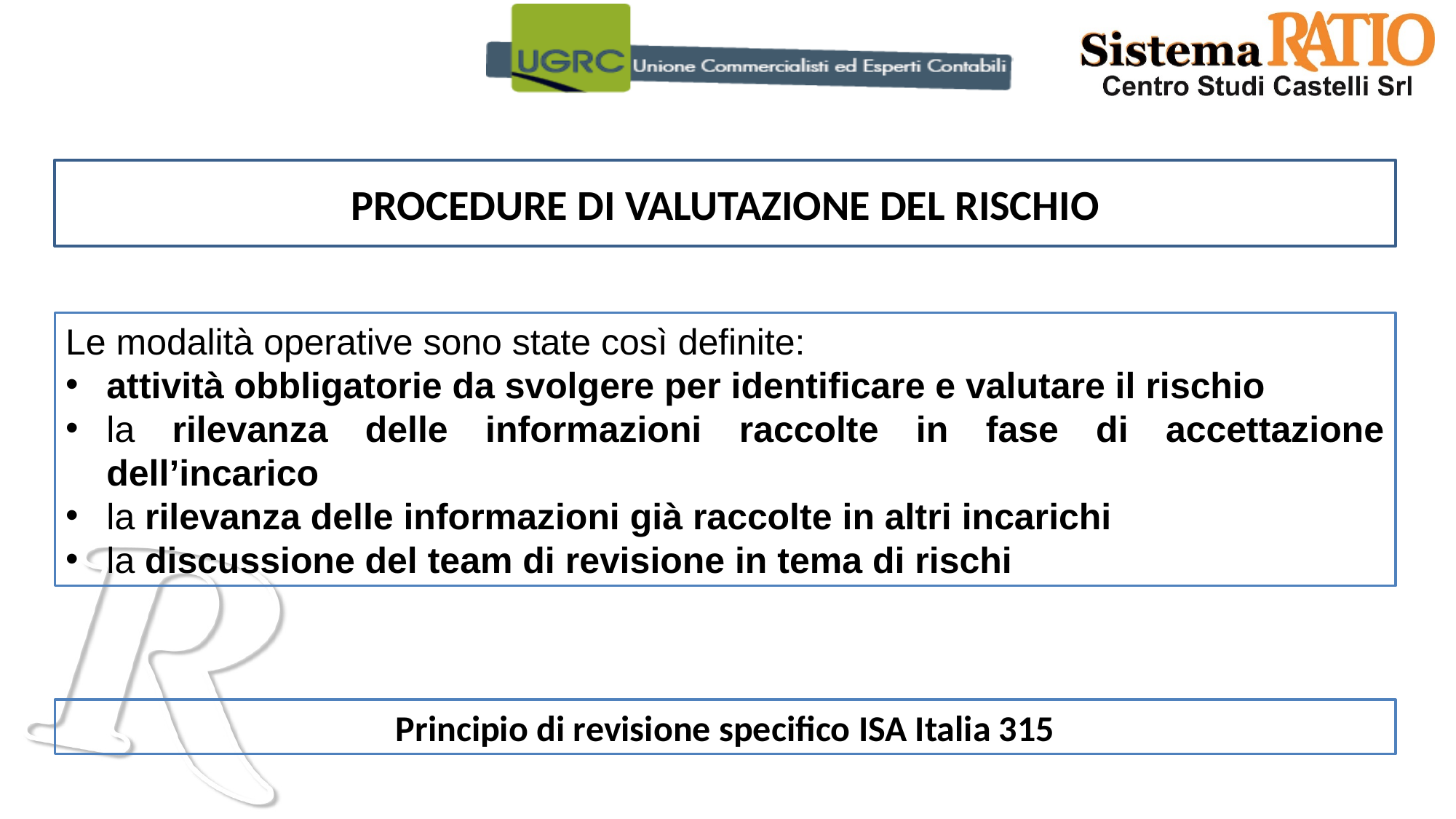

PROCEDURE DI VALUTAZIONE DEL RISCHIO
Le modalità operative sono state così definite:
attività obbligatorie da svolgere per identificare e valutare il rischio
la rilevanza delle informazioni raccolte in fase di accettazione dell’incarico
la rilevanza delle informazioni già raccolte in altri incarichi
la discussione del team di revisione in tema di rischi
Principio di revisione specifico ISA Italia 315